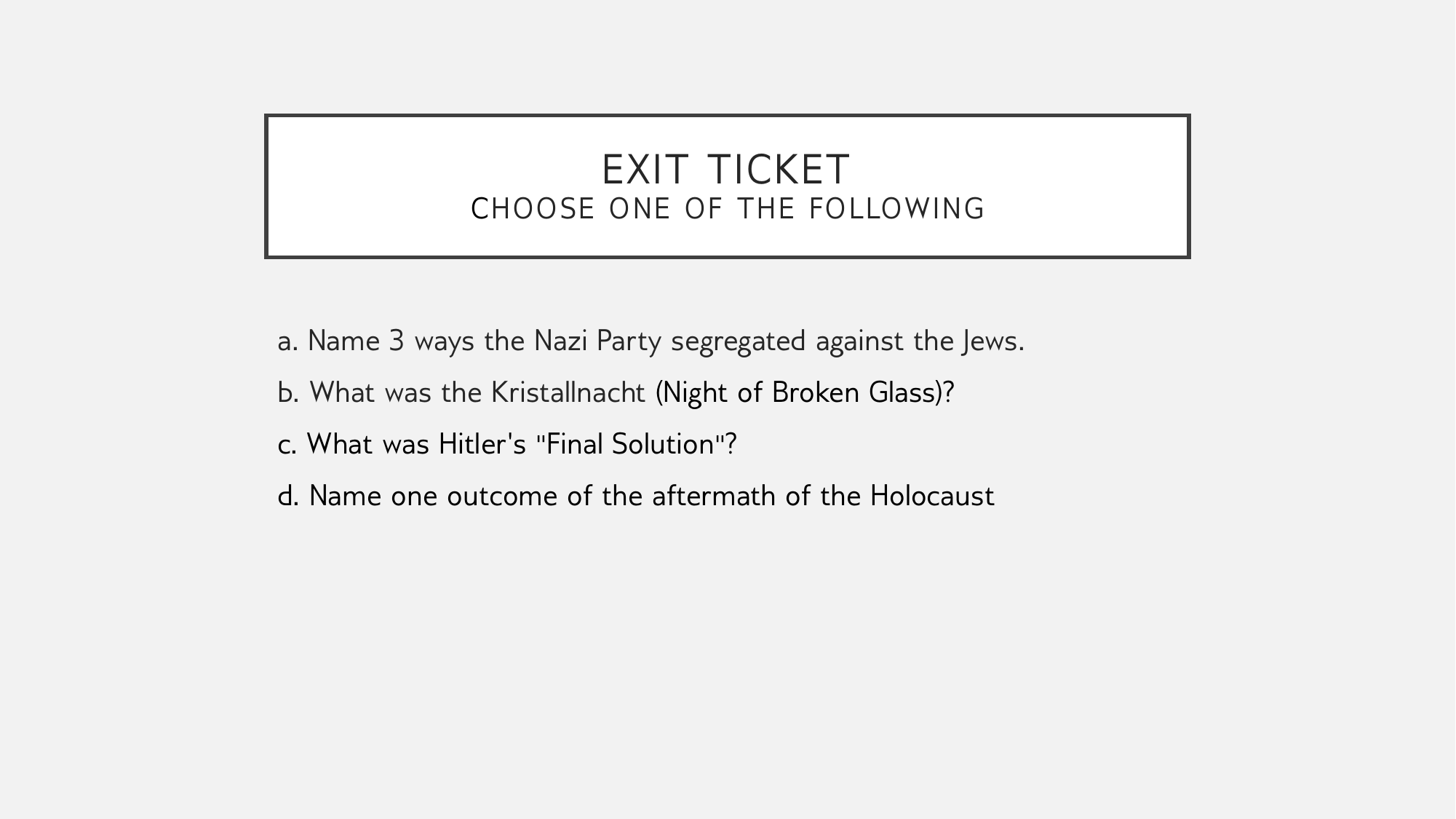

# EXIT TICKET Choose One of the following
a. Name 3 ways the Nazi Party segregated against the Jews.
b. What was the Kristallnacht (Night of Broken Glass)?
c. What was Hitler's "Final Solution"?
d. Name one outcome of the aftermath of the Holocaust